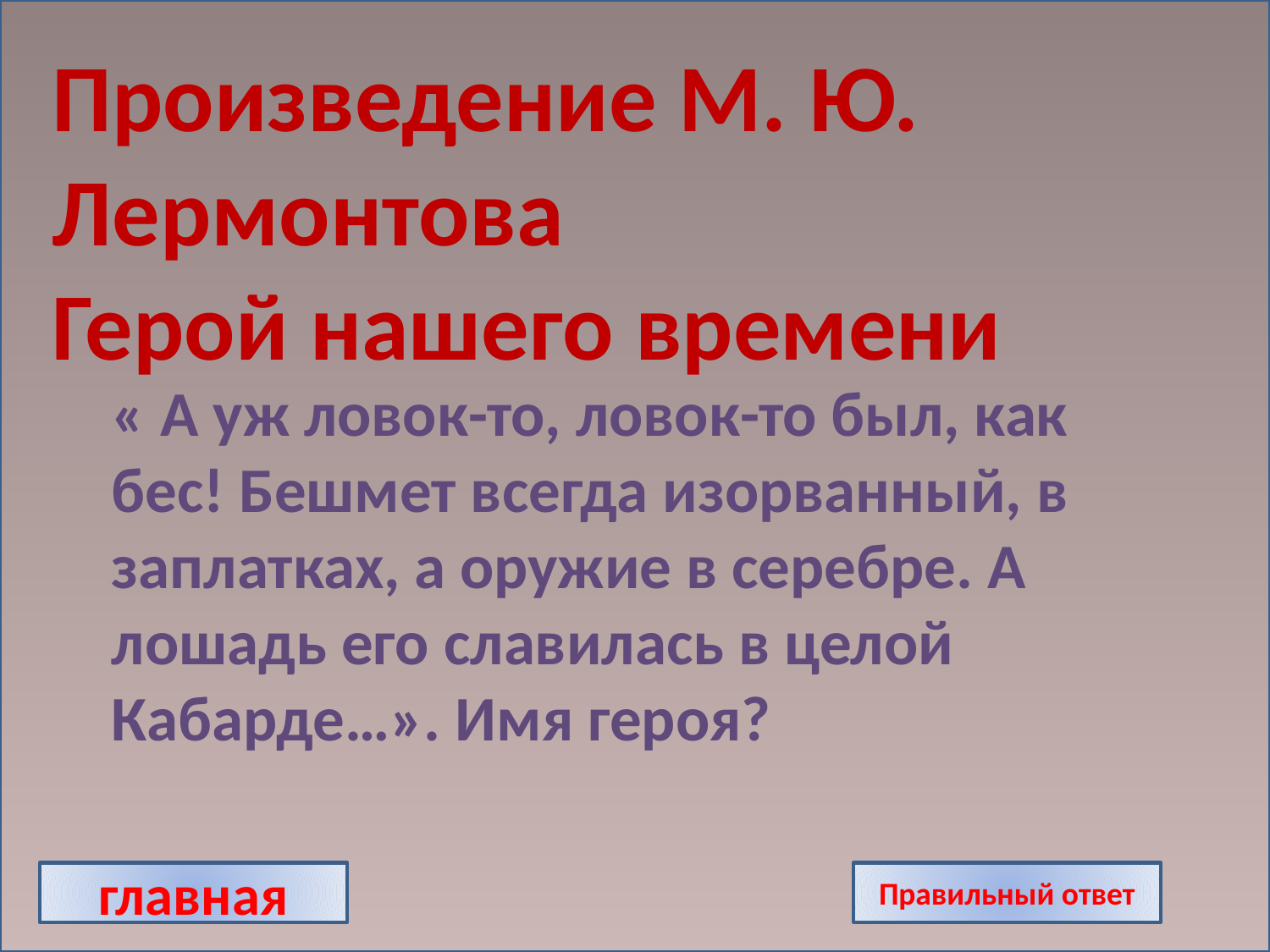

Произведение М. Ю. Лермонтова
Герой нашего времени

« А уж ловок-то, ловок-то был, как бес! Бешмет всегда изорванный, в заплатках, а оружие в серебре. А лошадь его славилась в целой  Кабарде…». Имя героя?

главная
Правильный ответ